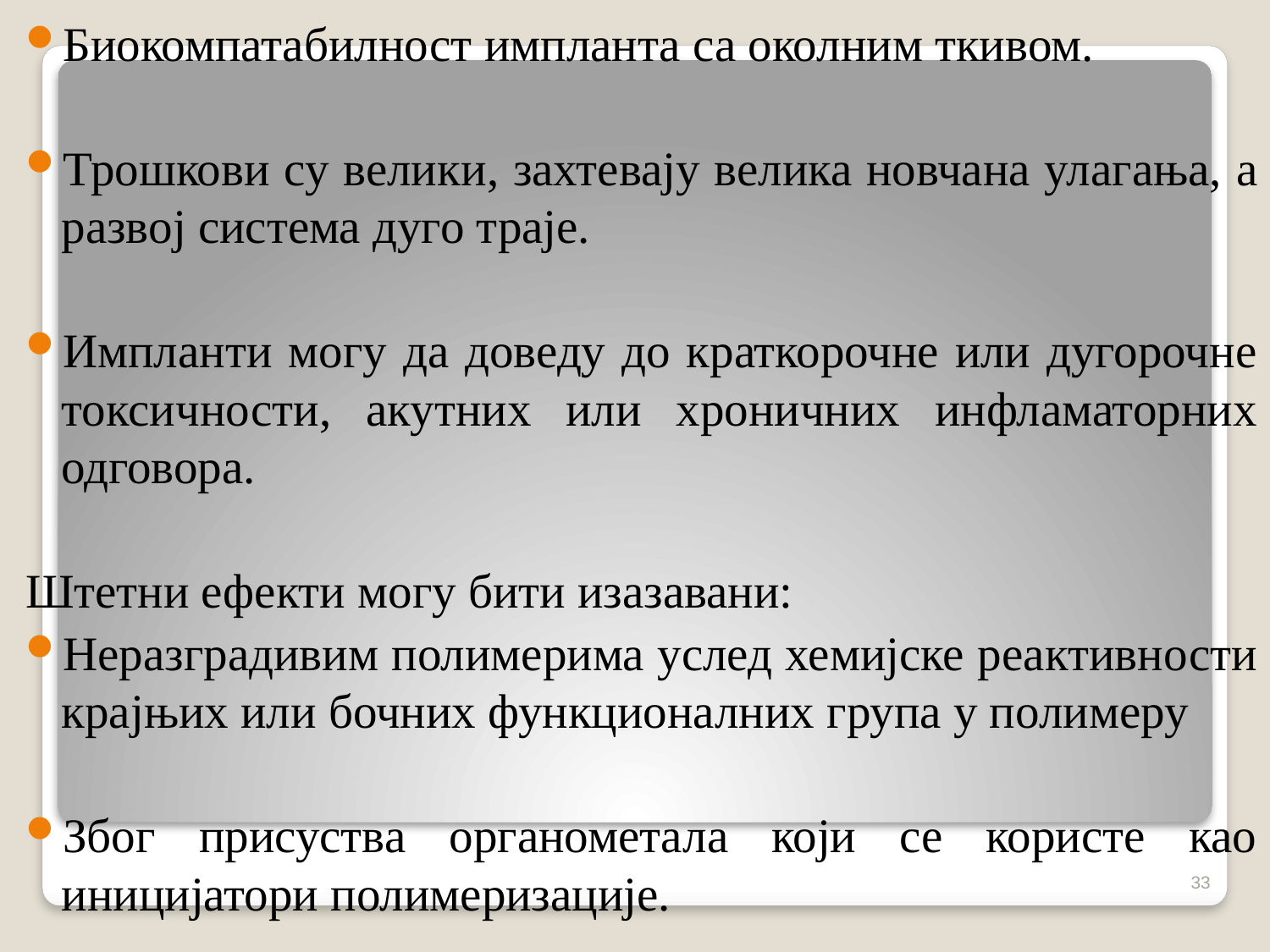

Биокомпатабилност импланта са околним ткивом.

Трошкови су велики, захтевају велика новчана улагања, а развој система дуго траје.

Импланти могу да доведу до краткорочне или дугорочне токсичности, акутних или хроничних инфламаторних одговора.

Штетни ефекти могу бити изазавани:
Неразградивим полимерима услед хемијске реактивности крајњих или бочних функционалних група у полимеру

Због присуства органометала који се користе као иницијатори полимеризације.
33